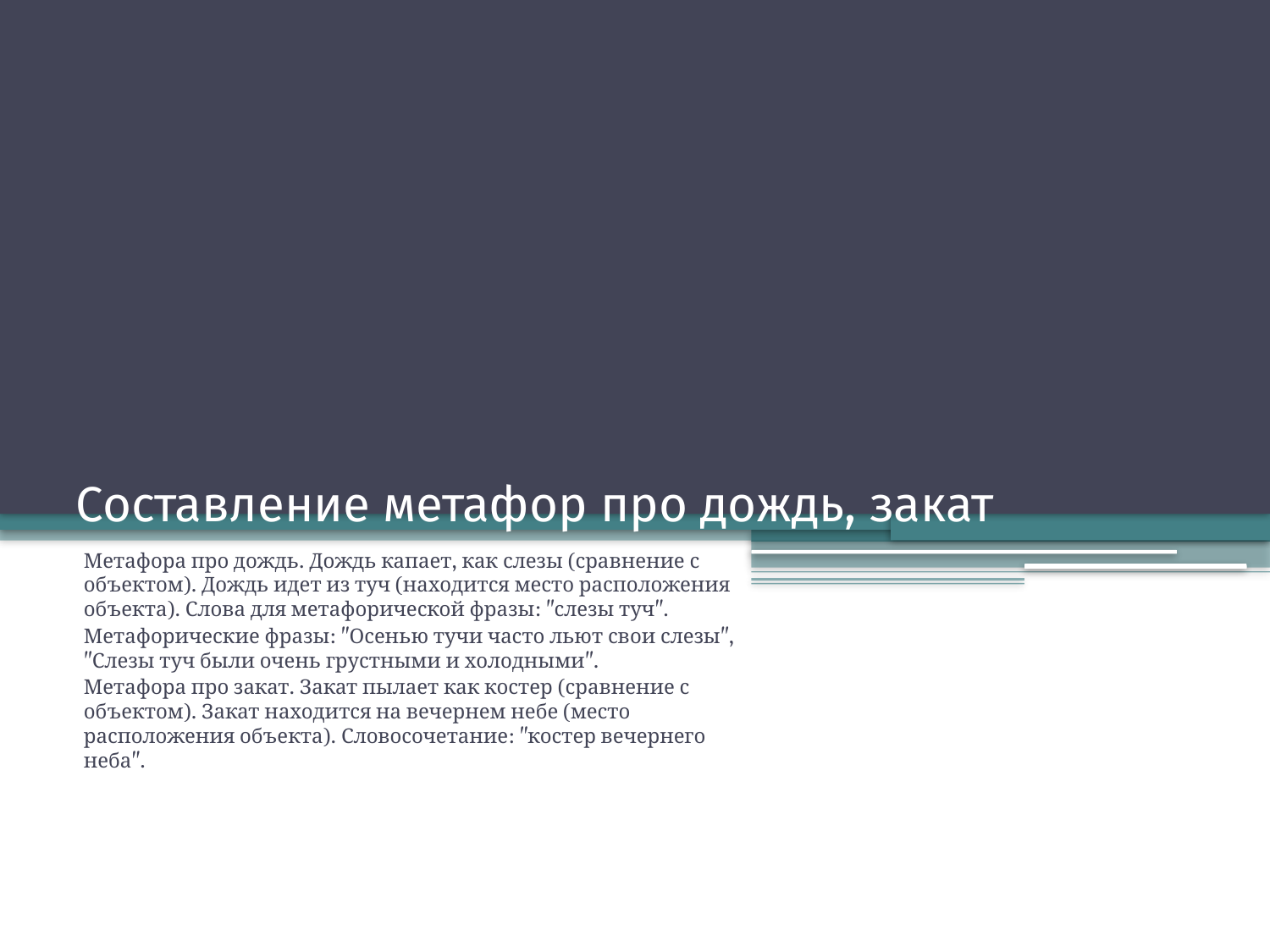

# Составление метафор про дождь, закат
Метафора про дождь. Дождь капает, как слезы (сравнение с объектом). Дождь идет из туч (находится место расположения объекта). Слова для метафорической фразы: "слезы туч".
Метафорические фразы: "Осенью тучи часто льют свои слезы", "Слезы туч были очень грустными и холодными".
Метафора про закат. Закат пылает как костер (сравнение с объектом). Закат находится на вечернем небе (место расположения объекта). Словосочетание: "костер вечернего неба".